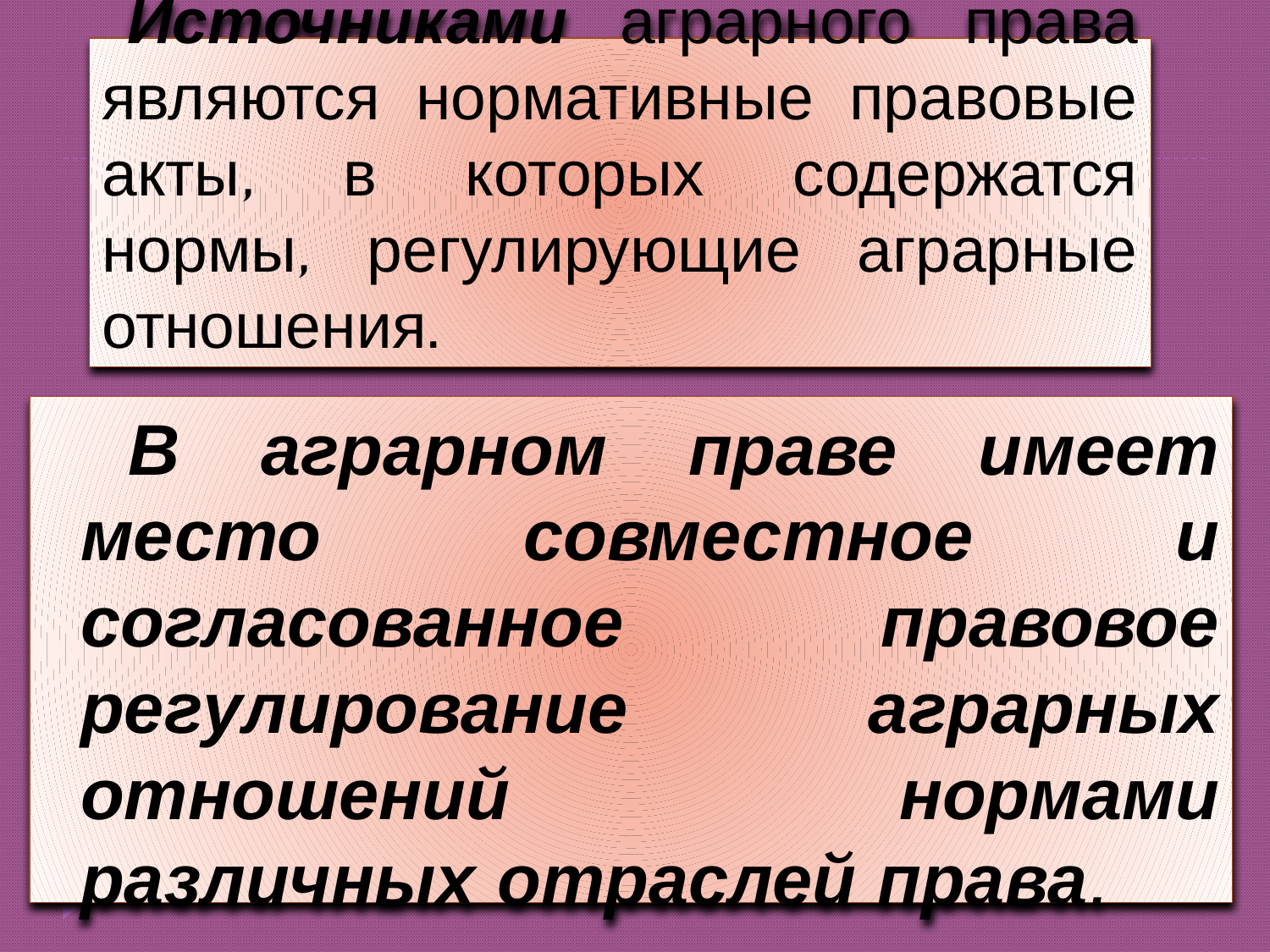

# Источниками аграрного права являются нормативные правовые акты, в которых содержатся нормы, регулирующие аграрные отношения.
В аграрном праве имеет место совместное и согласованное правовое регулирование аграрных отношений нормами различных отраслей права.